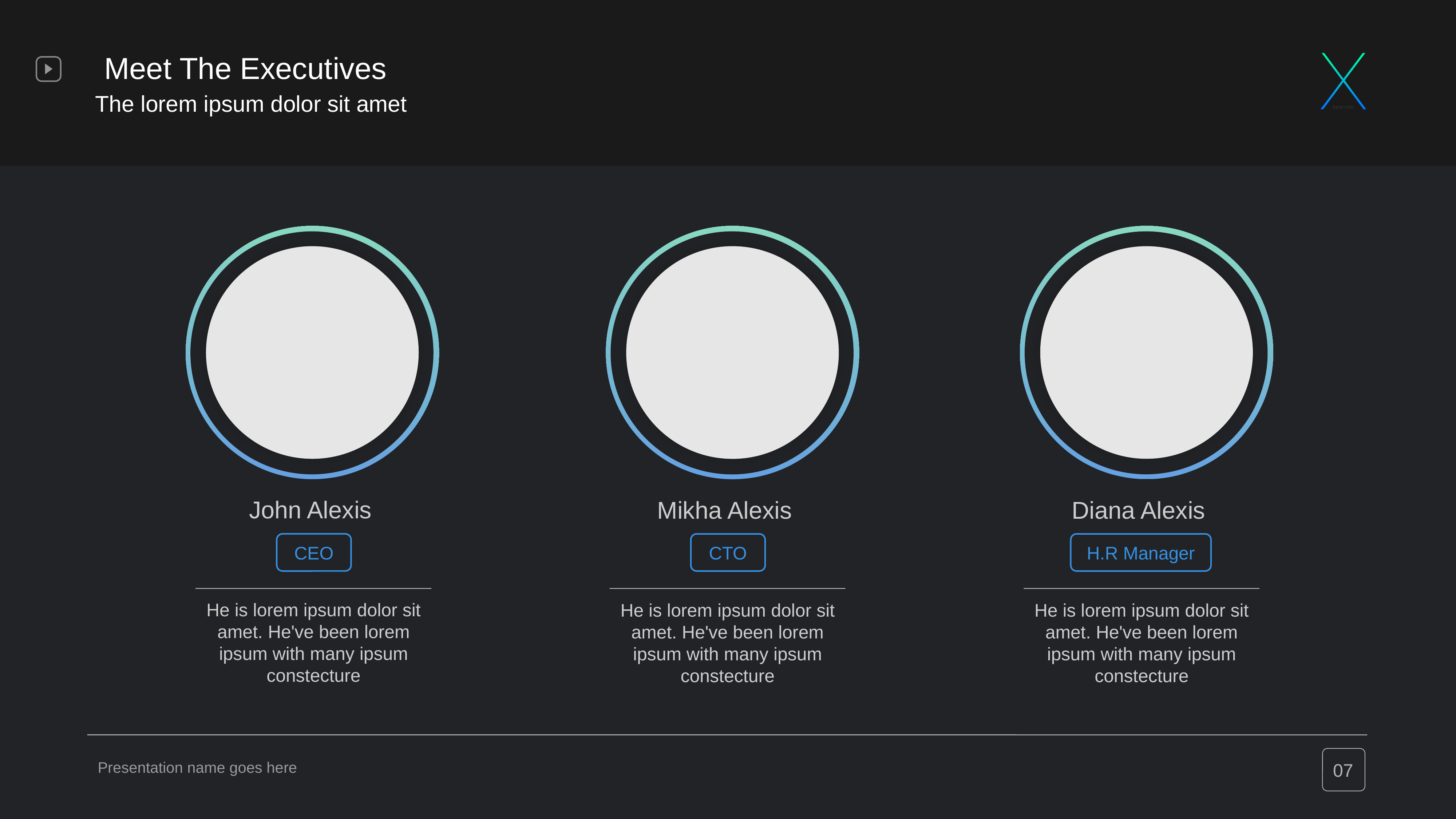

Meet The Executives
The lorem ipsum dolor sit amet

John Alexis
CEO

He is lorem ipsum dolor sit amet. He've been lorem ipsum with many ipsum constecture

Mikha Alexis
Diana Alexis
CTO
H.R Manager

He is lorem ipsum dolor sit amet. He've been lorem ipsum with many ipsum constecture
He is lorem ipsum dolor sit amet. He've been lorem ipsum with many ipsum constecture
07